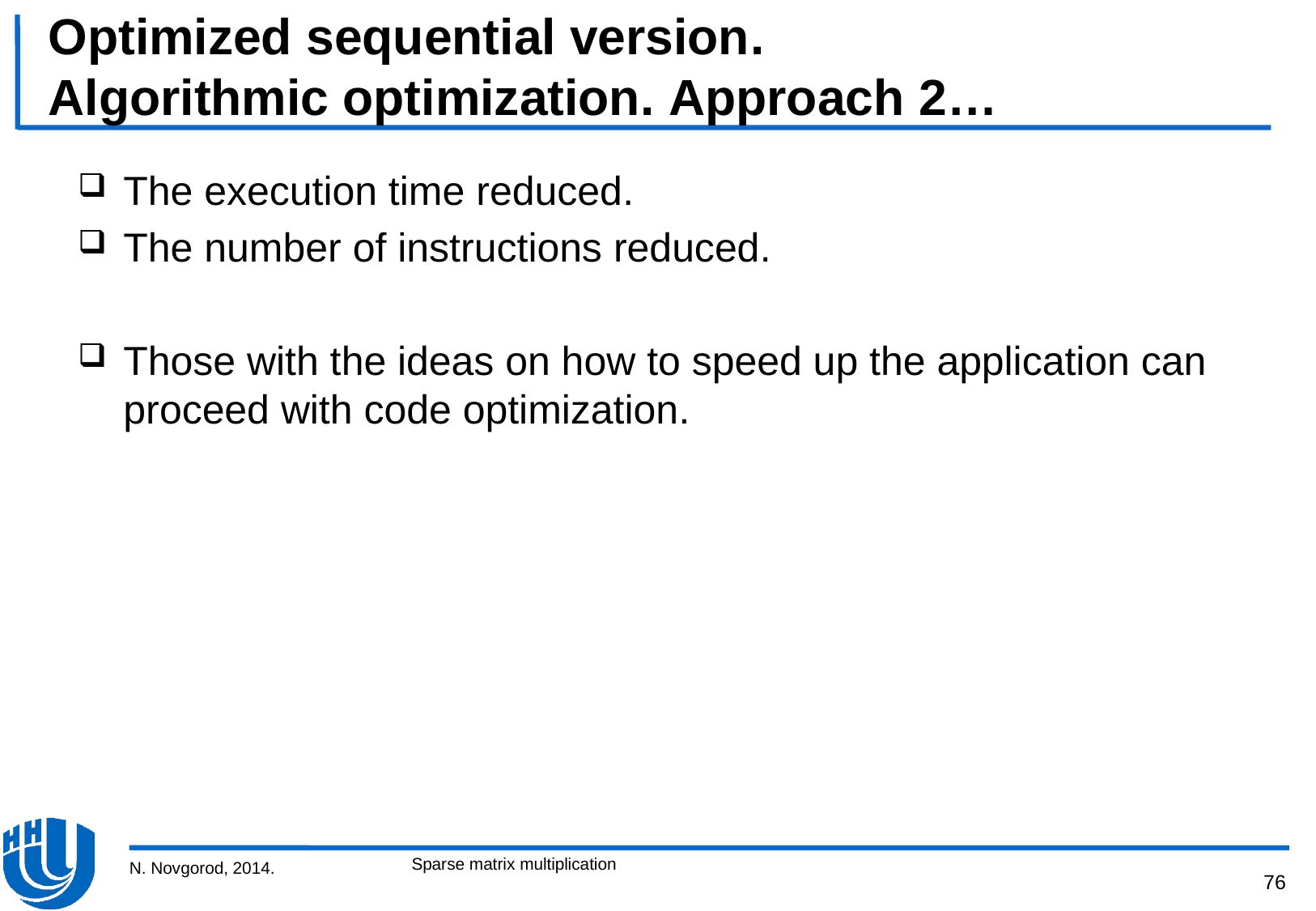

# Optimized sequential version. Algorithmic optimization. Approach 2…
The execution time reduced.
The number of instructions reduced.

Those with the ideas on how to speed up the application can proceed with code optimization.
Sparse matrix multiplication
N. Novgorod, 2014.
76